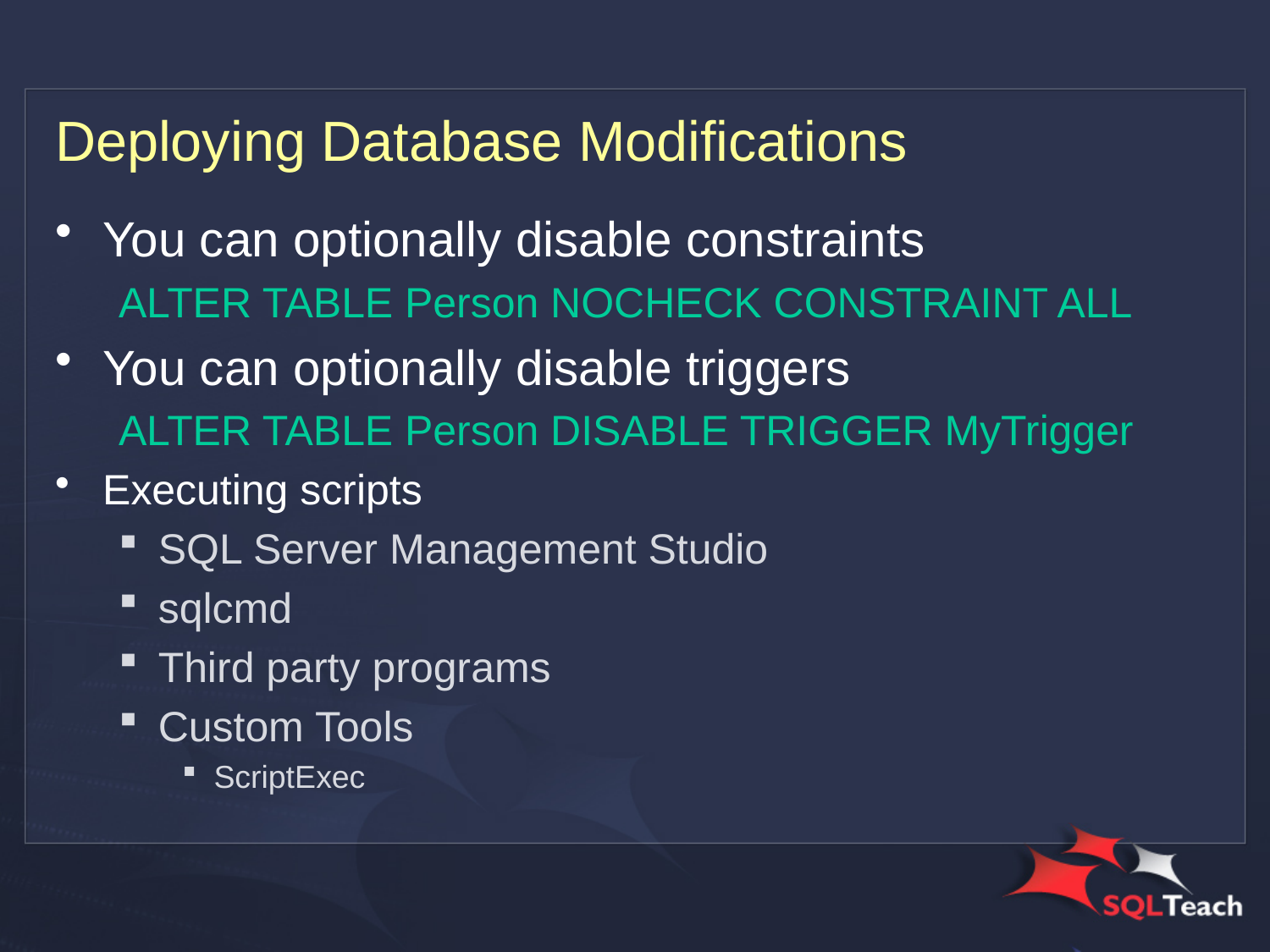

# Deploying Database Modifications
You can optionally disable constraints
ALTER TABLE Person NOCHECK CONSTRAINT ALL
You can optionally disable triggers
ALTER TABLE Person DISABLE TRIGGER MyTrigger
Executing scripts
SQL Server Management Studio
sqlcmd
Third party programs
Custom Tools
ScriptExec